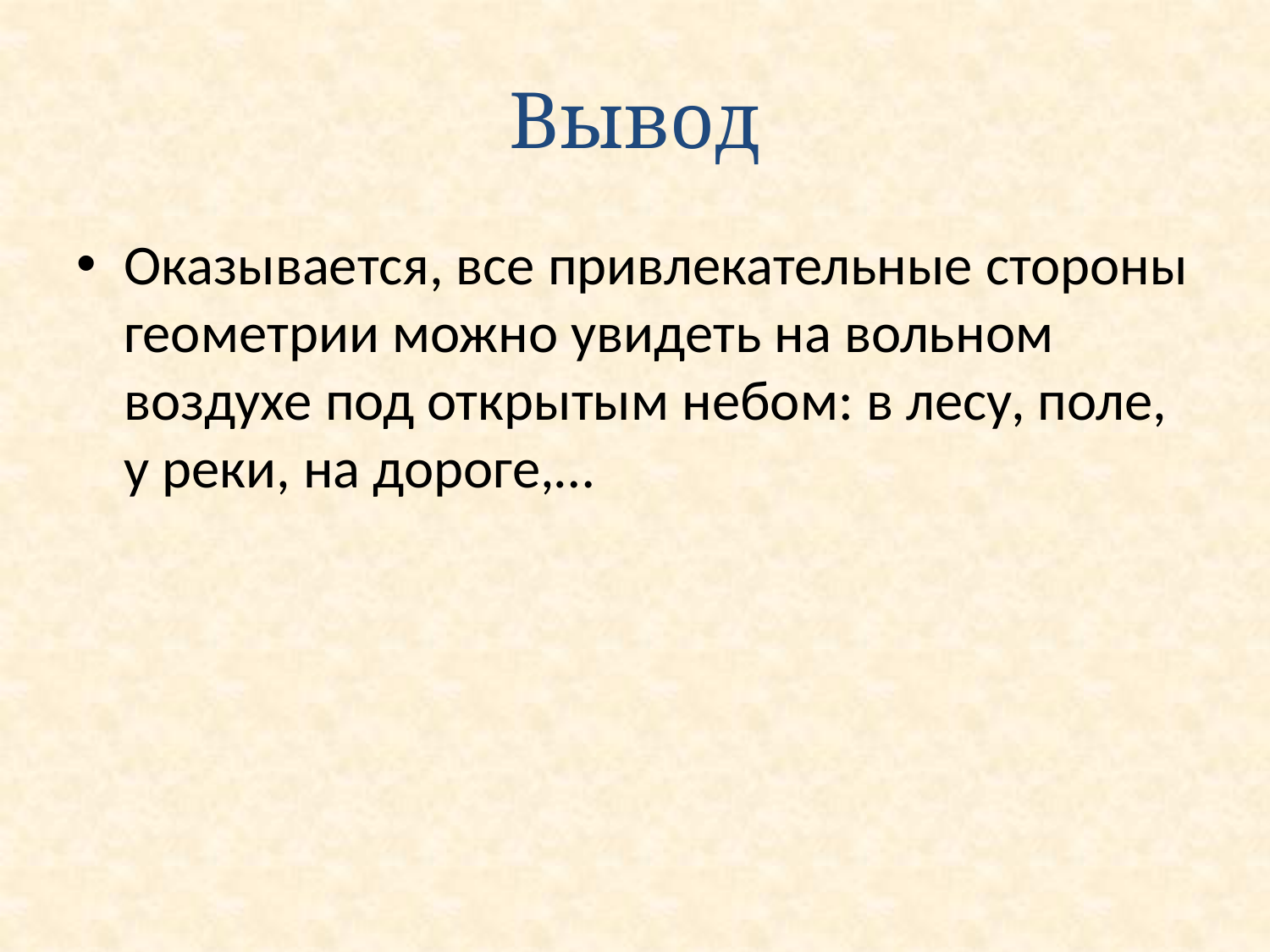

# Вывод
Оказывается, все привлекательные стороны геометрии можно увидеть на вольном воздухе под открытым небом: в лесу, поле, у реки, на дороге,…